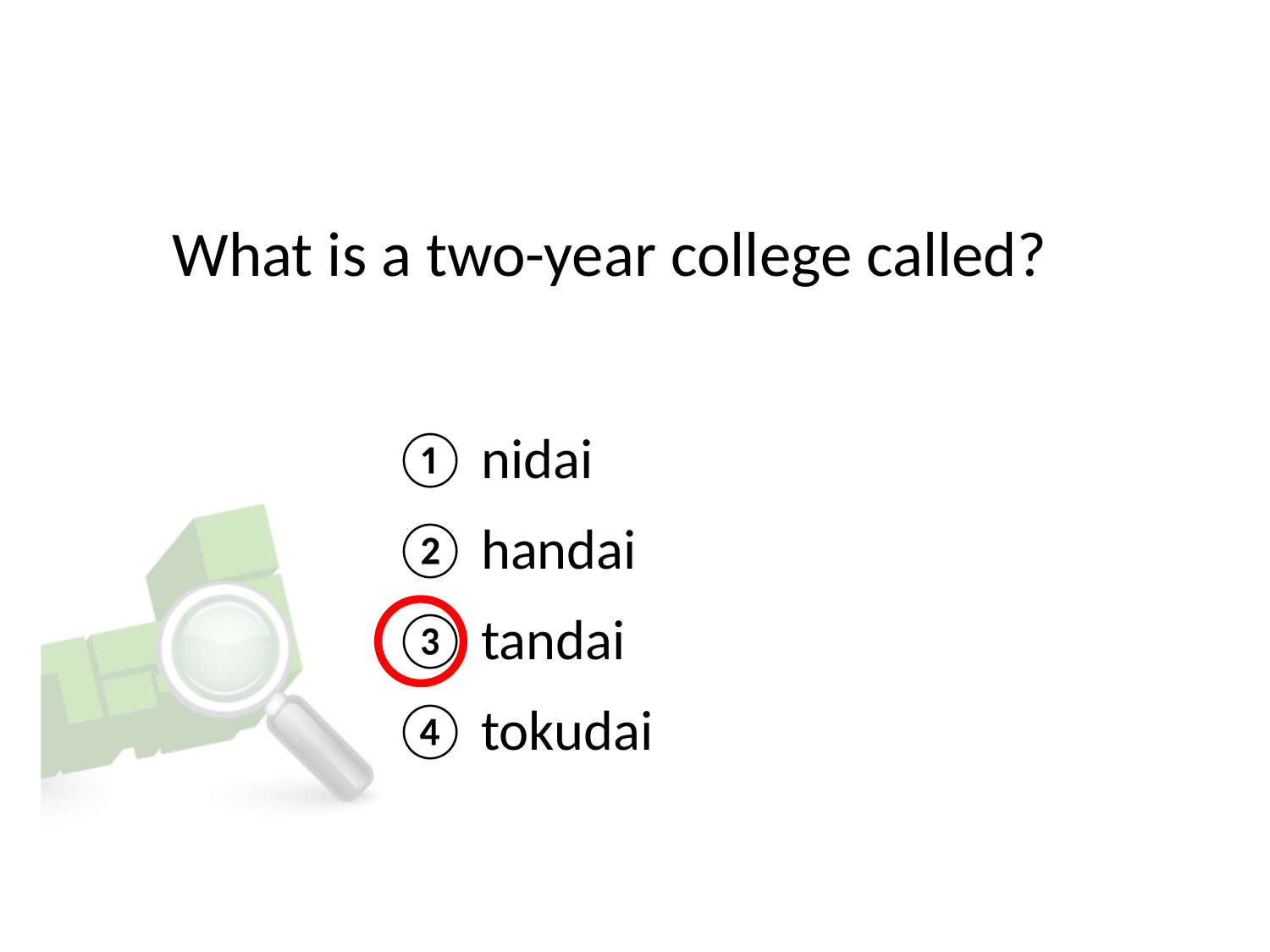

# What is a two-year college called?
① nidai
② handai
③ tandai
④ tokudai